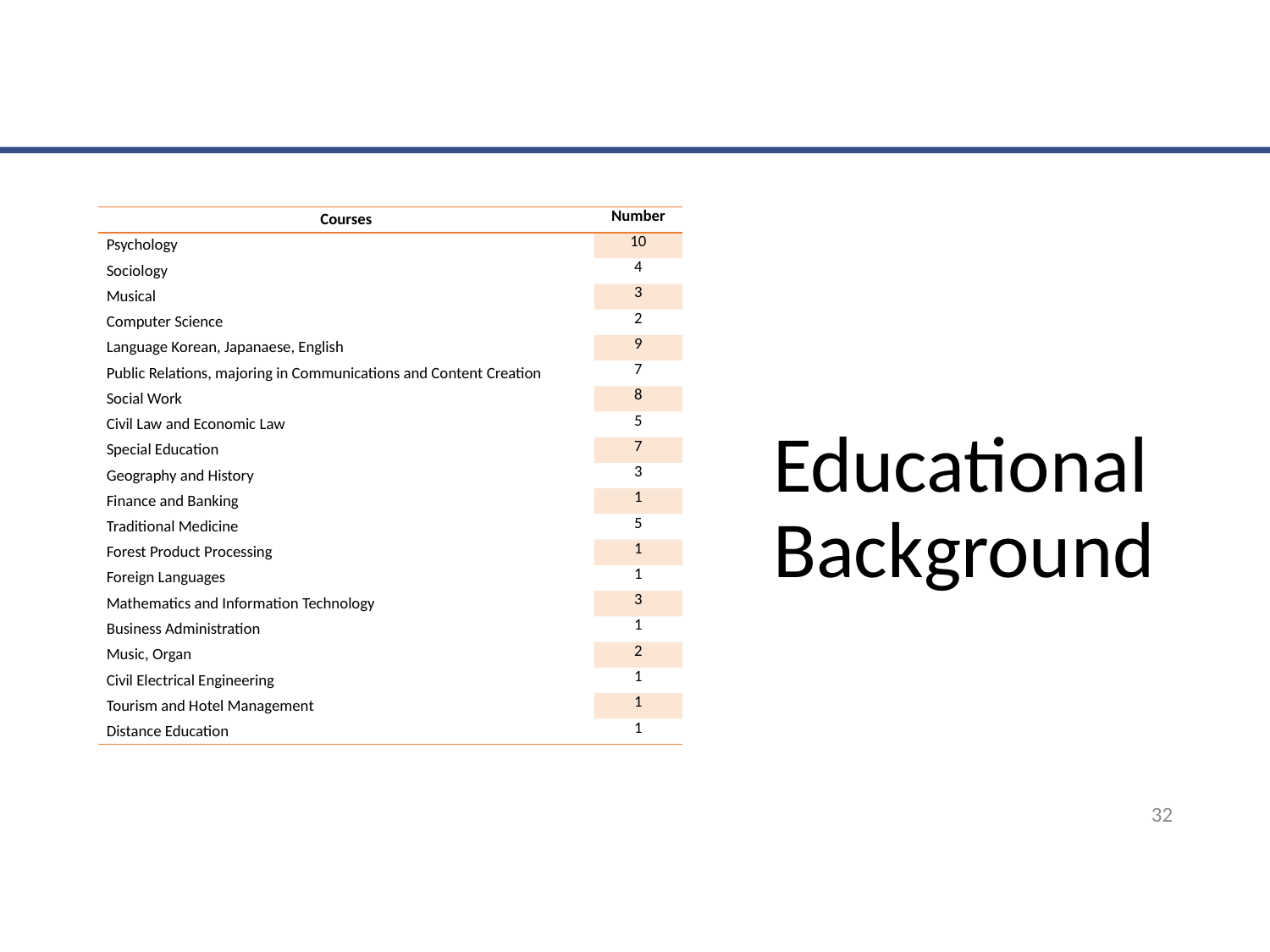

Educational Background
| Courses | Number |
| --- | --- |
| Psychology | 10 |
| Sociology | 4 |
| Musical | 3 |
| Computer Science | 2 |
| Language Korean, Japanaese, English | 9 |
| Public Relations, majoring in Communications and Content Creation | 7 |
| Social Work | 8 |
| Civil Law and Economic Law | 5 |
| Special Education | 7 |
| Geography and History | 3 |
| Finance and Banking | 1 |
| Traditional Medicine | 5 |
| Forest Product Processing | 1 |
| Foreign Languages | 1 |
| Mathematics and Information Technology | 3 |
| Business Administration | 1 |
| Music, Organ | 2 |
| Civil Electrical Engineering | 1 |
| Tourism and Hotel Management | 1 |
| Distance Education | 1 |

32